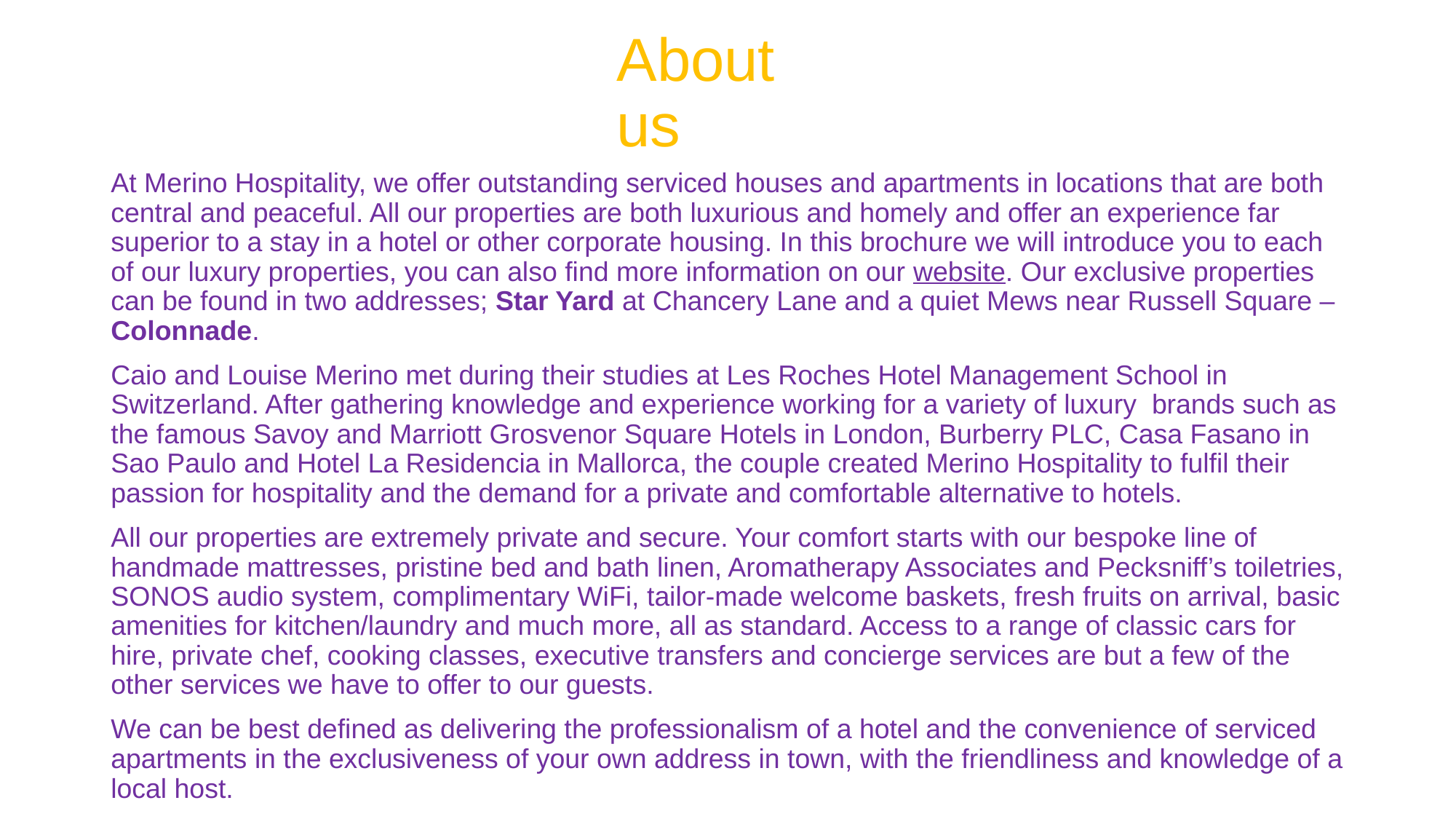

# About us
At Merino Hospitality, we offer outstanding serviced houses and apartments in locations that are both central and peaceful. All our properties are both luxurious and homely and offer an experience far superior to a stay in a hotel or other corporate housing. In this brochure we will introduce you to each of our luxury properties, you can also find more information on our website. Our exclusive properties can be found in two addresses; Star Yard at Chancery Lane and a quiet Mews near Russell Square – Colonnade.
Caio and Louise Merino met during their studies at Les Roches Hotel Management School in Switzerland. After gathering knowledge and experience working for a variety of luxury  brands such as the famous Savoy and Marriott Grosvenor Square Hotels in London, Burberry PLC, Casa Fasano in Sao Paulo and Hotel La Residencia in Mallorca, the couple created Merino Hospitality to fulfil their passion for hospitality and the demand for a private and comfortable alternative to hotels.
All our properties are extremely private and secure. Your comfort starts with our bespoke line of  handmade mattresses, pristine bed and bath linen, Aromatherapy Associates and Pecksniff’s toiletries, SONOS audio system, complimentary WiFi, tailor-made welcome baskets, fresh fruits on arrival, basic amenities for kitchen/laundry and much more, all as standard. Access to a range of classic cars for hire, private chef, cooking classes, executive transfers and concierge services are but a few of the other services we have to offer to our guests.
We can be best defined as delivering the professionalism of a hotel and the convenience of serviced apartments in the exclusiveness of your own address in town, with the friendliness and knowledge of a local host.